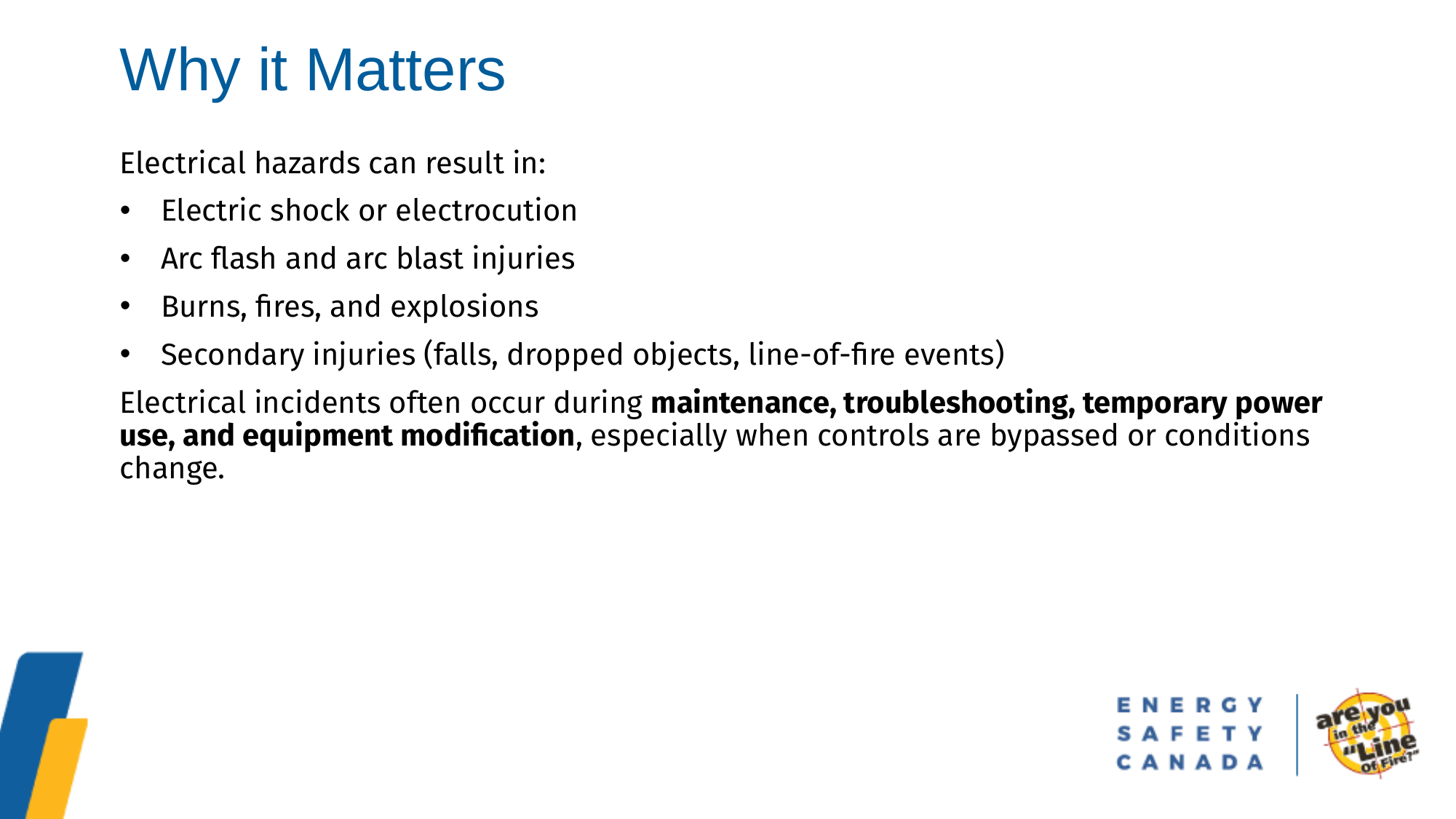

Why it Matters
Electrical hazards can result in:
Electric shock or electrocution
Arc flash and arc blast injuries
Burns, fires, and explosions
Secondary injuries (falls, dropped objects, line-of-fire events)
Electrical incidents often occur during maintenance, troubleshooting, temporary power use, and equipment modification, especially when controls are bypassed or conditions change.